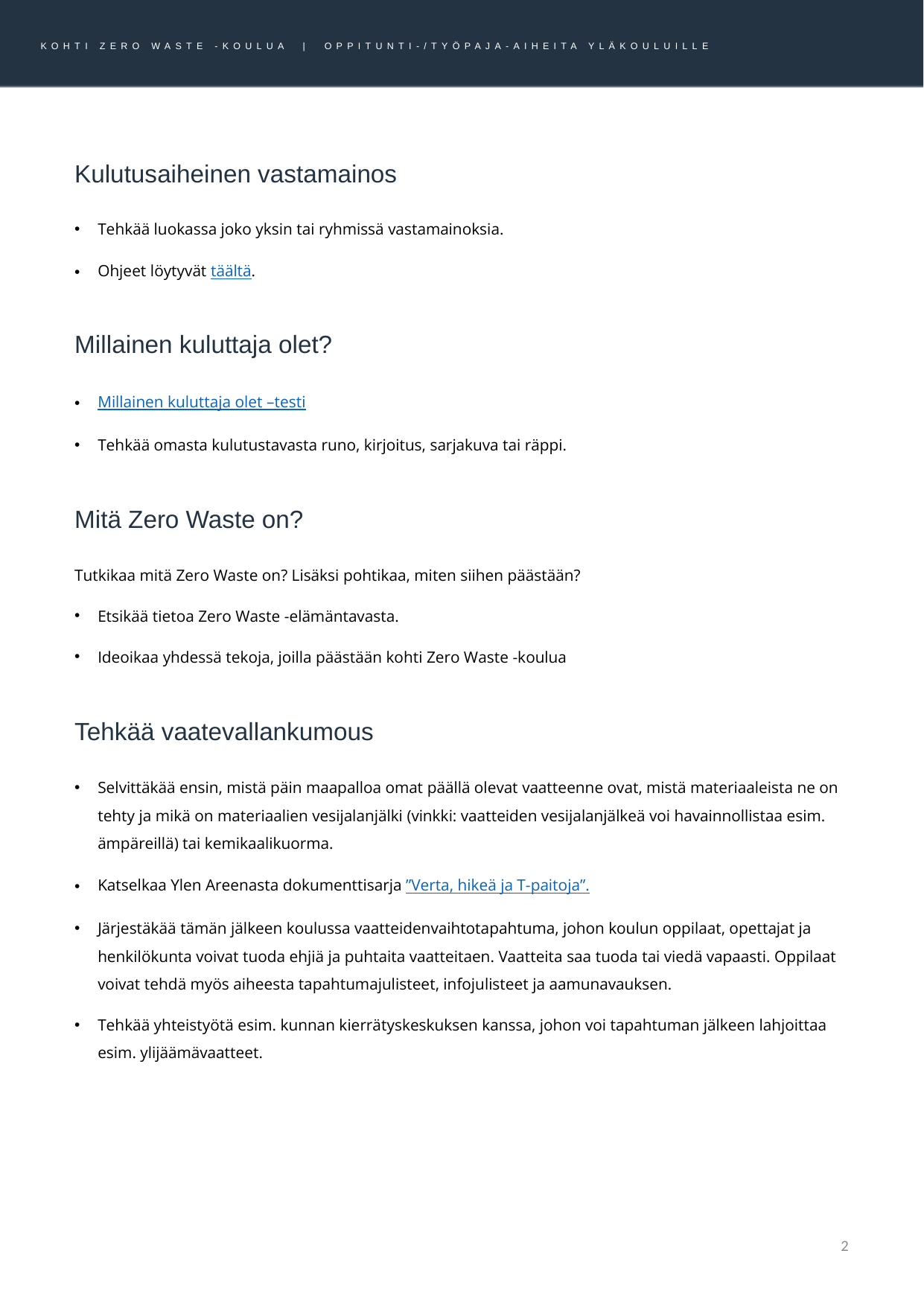

KOHTI ZERO WASTE -KOULUA  |  OPPITUNTI-/TYÖPAJA-AIHEITA YLÄKOULUILLE
# Kulutusaiheinen vastamainos
Tehkää luokassa joko yksin tai ryhmissä vastamainoksia.
Ohjeet löytyvät täältä.
Millainen kuluttaja olet?
Millainen kuluttaja olet –testi
Tehkää omasta kulutustavasta runo, kirjoitus, sarjakuva tai räppi.
Mitä Zero Waste on?
Tutkikaa mitä Zero Waste on? Lisäksi pohtikaa, miten siihen päästään?
Etsikää tietoa Zero Waste -elämäntavasta.
Ideoikaa yhdessä tekoja, joilla päästään kohti Zero Waste -koulua
Tehkää vaatevallankumous
Selvittäkää ensin, mistä päin maapalloa omat päällä olevat vaatteenne ovat, mistä materiaaleista ne on tehty ja mikä on materiaalien vesijalanjälki (vinkki: vaatteiden vesijalanjälkeä voi havainnollistaa esim. ämpäreillä) tai kemikaalikuorma.
Katselkaa Ylen Areenasta dokumenttisarja ”Verta, hikeä ja T-paitoja”.
Järjestäkää tämän jälkeen koulussa vaatteidenvaihtotapahtuma, johon koulun oppilaat, opettajat ja henkilökunta voivat tuoda ehjiä ja puhtaita vaatteitaen. Vaatteita saa tuoda tai viedä vapaasti. Oppilaat voivat tehdä myös aiheesta tapahtumajulisteet, infojulisteet ja aamunavauksen.
Tehkää yhteistyötä esim. kunnan kierrätyskeskuksen kanssa, johon voi tapahtuman jälkeen lahjoittaa esim. ylijäämävaatteet.
2